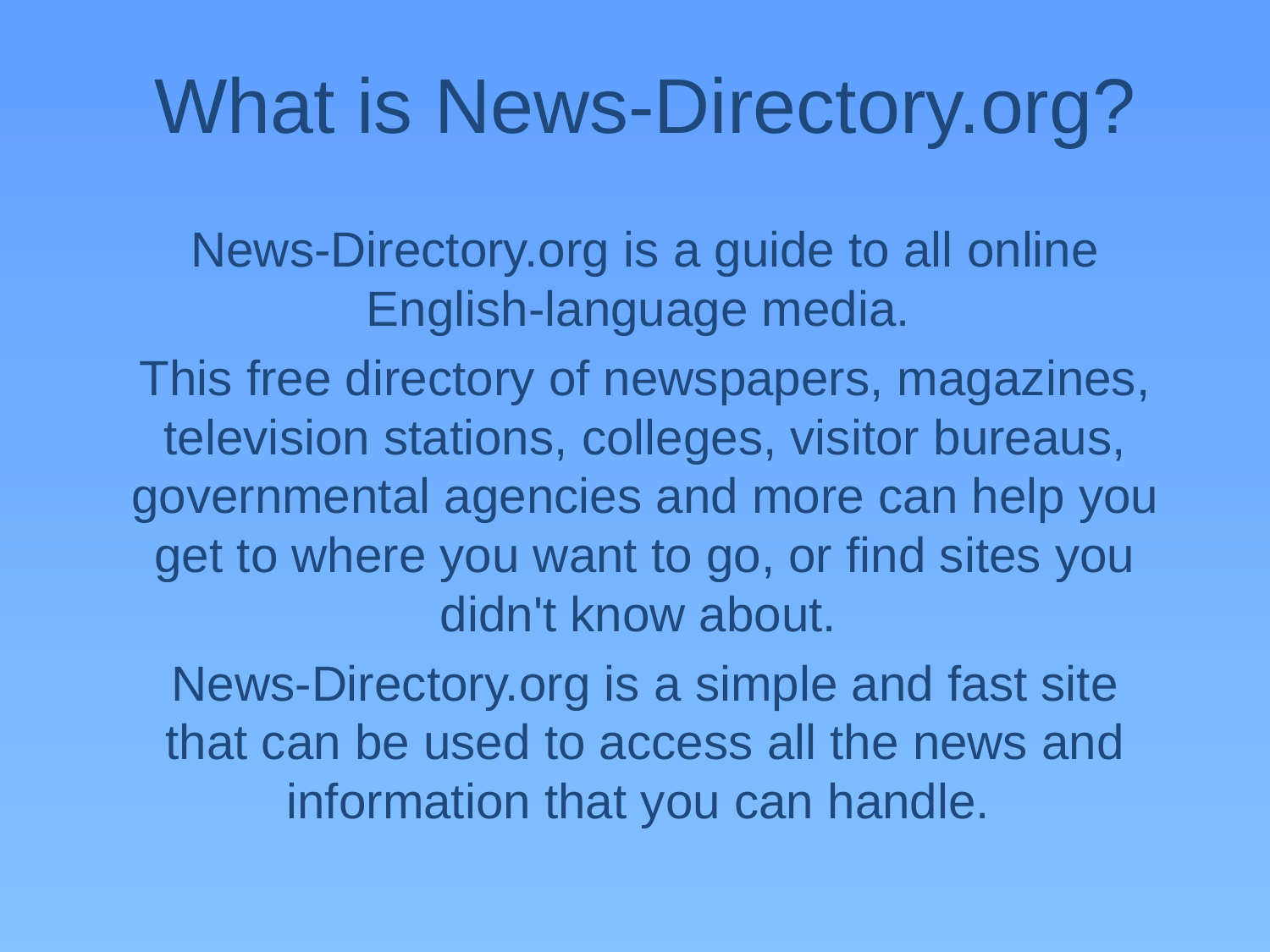

# What is News-Directory.org?
News-Directory.org is a guide to all online English-language media.
This free directory of newspapers, magazines, television stations, colleges, visitor bureaus, governmental agencies and more can help you get to where you want to go, or find sites you didn't know about.
News-Directory.org is a simple and fast site that can be used to access all the news and information that you can handle.